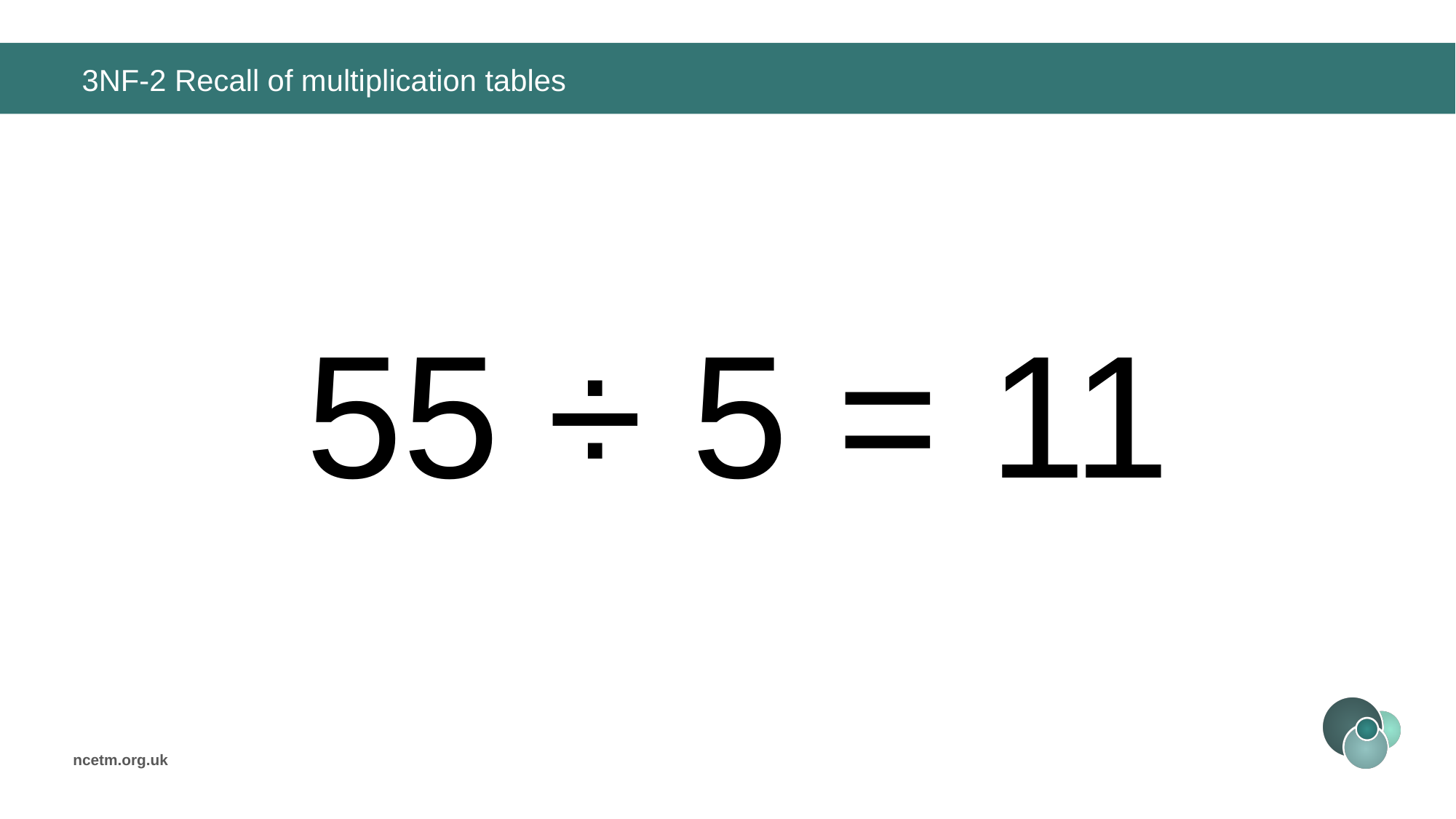

# 3NF-2 Recall of multiplication tables
55 ÷ 5 =
11